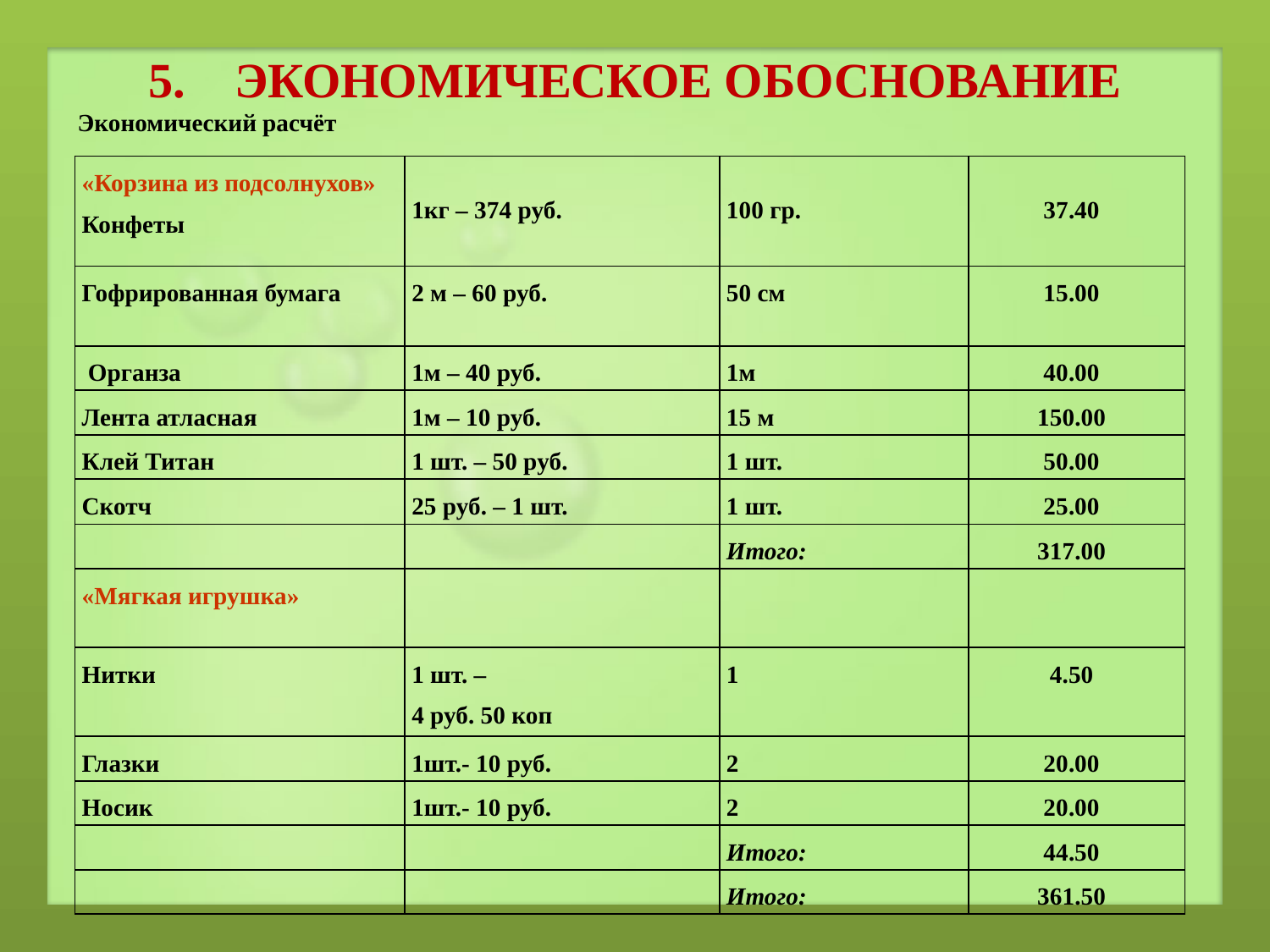

5.    ЭКОНОМИЧЕСКОЕ ОБОСНОВАНИЕ
Экономический расчёт
| «Корзина из подсолнухов» Конфеты | 1кг – 374 руб. | 100 гр. | 37.40 |
| --- | --- | --- | --- |
| Гофрированная бумага | 2 м – 60 руб. | 50 см | 15.00 |
| Органза | 1м – 40 руб. | 1м | 40.00 |
| Лента атласная | 1м – 10 руб. | 15 м | 150.00 |
| Клей Титан | 1 шт. – 50 руб. | 1 шт. | 50.00 |
| Скотч | 25 руб. – 1 шт. | 1 шт. | 25.00 |
|  |  | Итого: | 317.00 |
| «Мягкая игрушка» |  |  |  |
| Нитки | 1 шт. – 4 руб. 50 коп | 1 | 4.50 |
| Глазки | 1шт.- 10 руб. | 2 | 20.00 |
| Носик | 1шт.- 10 руб. | 2 | 20.00 |
|  |  | Итого: | 44.50 |
|  |  | Итого: | 361.50 |